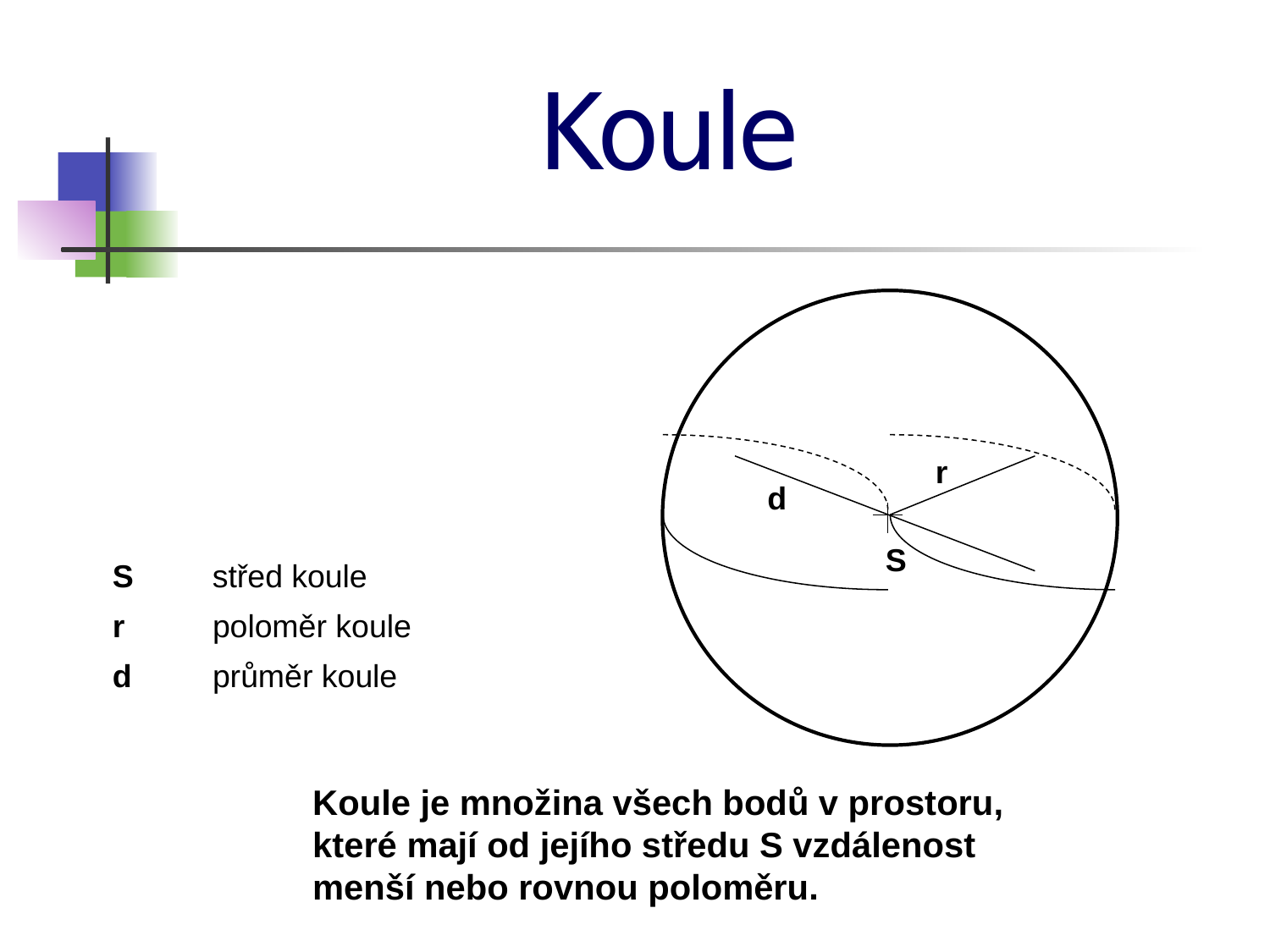

Koule

r
d
S
S
střed koule
r
poloměr koule
d
průměr koule
Koule je množina všech bodů v prostoru,
které mají od jejího středu S vzdálenost menší nebo rovnou poloměru.